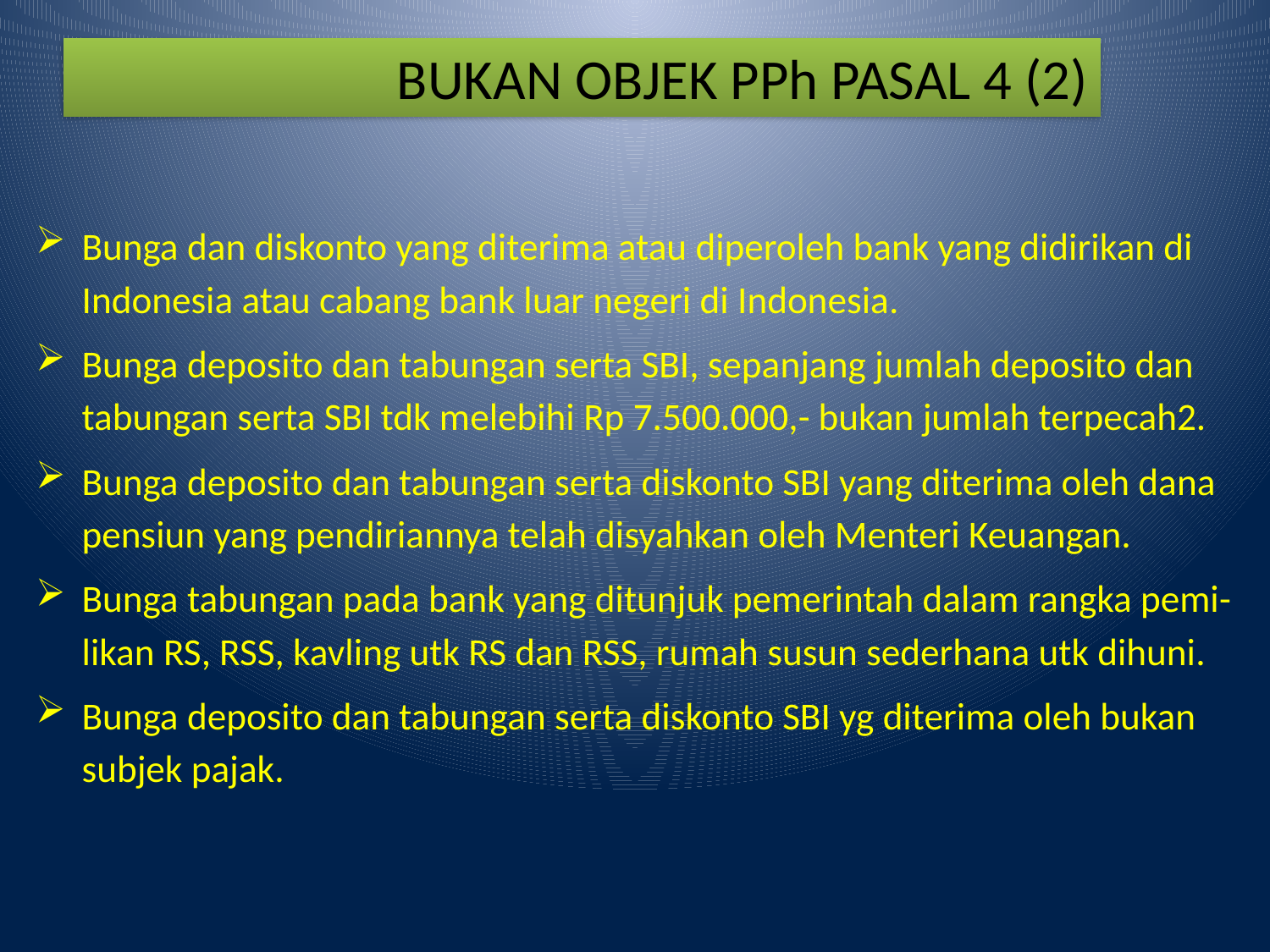

# BUKAN OBJEK PPh PASAL 4 (2)
Bunga dan diskonto yang diterima atau diperoleh bank yang didirikan di Indonesia atau cabang bank luar negeri di Indonesia.
Bunga deposito dan tabungan serta SBI, sepanjang jumlah deposito dan tabungan serta SBI tdk melebihi Rp 7.500.000,- bukan jumlah terpecah2.
Bunga deposito dan tabungan serta diskonto SBI yang diterima oleh dana pensiun yang pendiriannya telah disyahkan oleh Menteri Keuangan.
Bunga tabungan pada bank yang ditunjuk pemerintah dalam rangka pemi-likan RS, RSS, kavling utk RS dan RSS, rumah susun sederhana utk dihuni.
Bunga deposito dan tabungan serta diskonto SBI yg diterima oleh bukan subjek pajak.